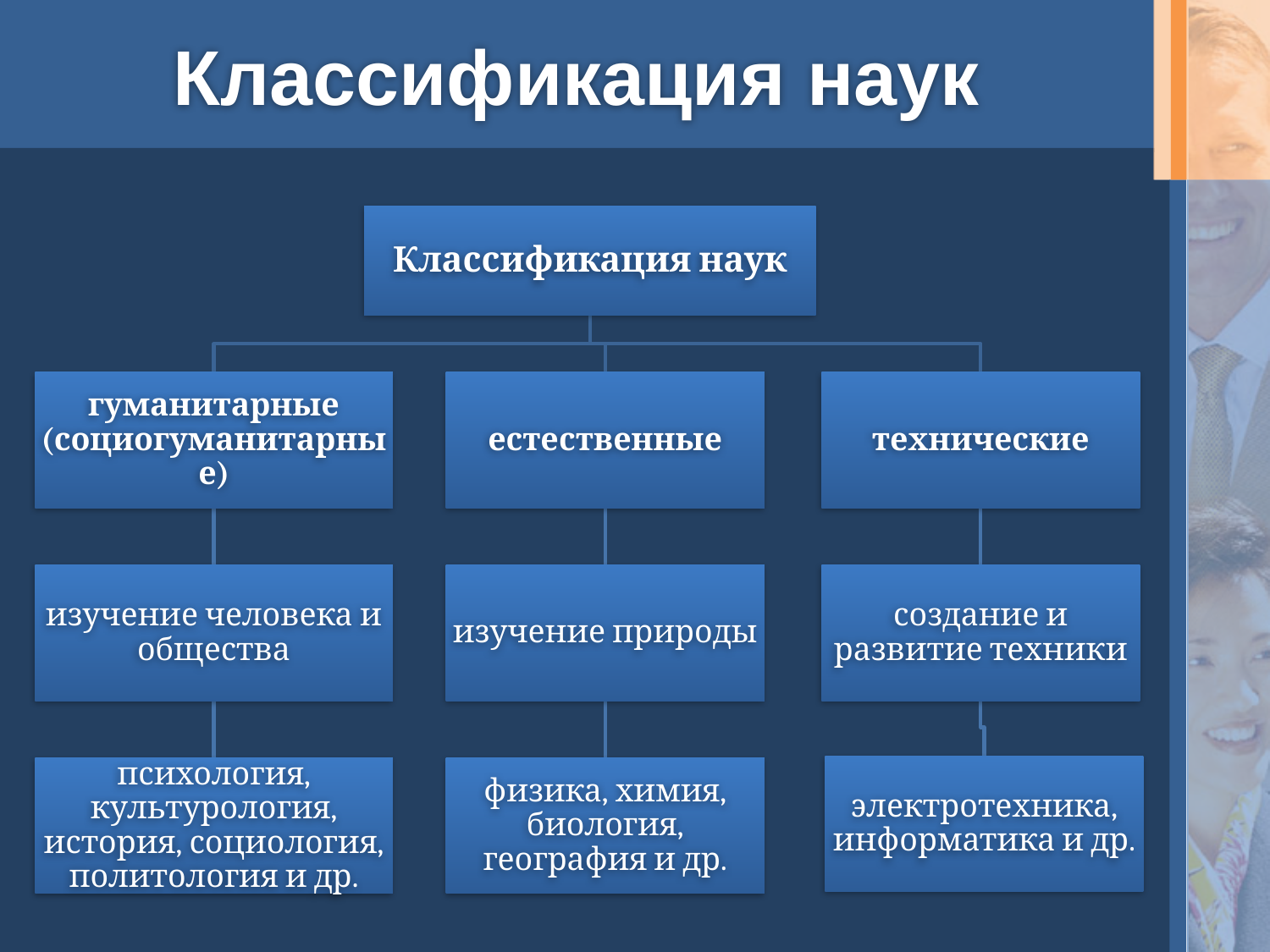

# Классификация наук

Классификация наук

гуманитарные (социогуманитарные)

естественные

технические

изучение человека и общества

изучение природы

создание и развитие техники

электротехника, информатика и др.

психология, культурология, история, социология, политология и др.

физика, химия, биология, география и др.